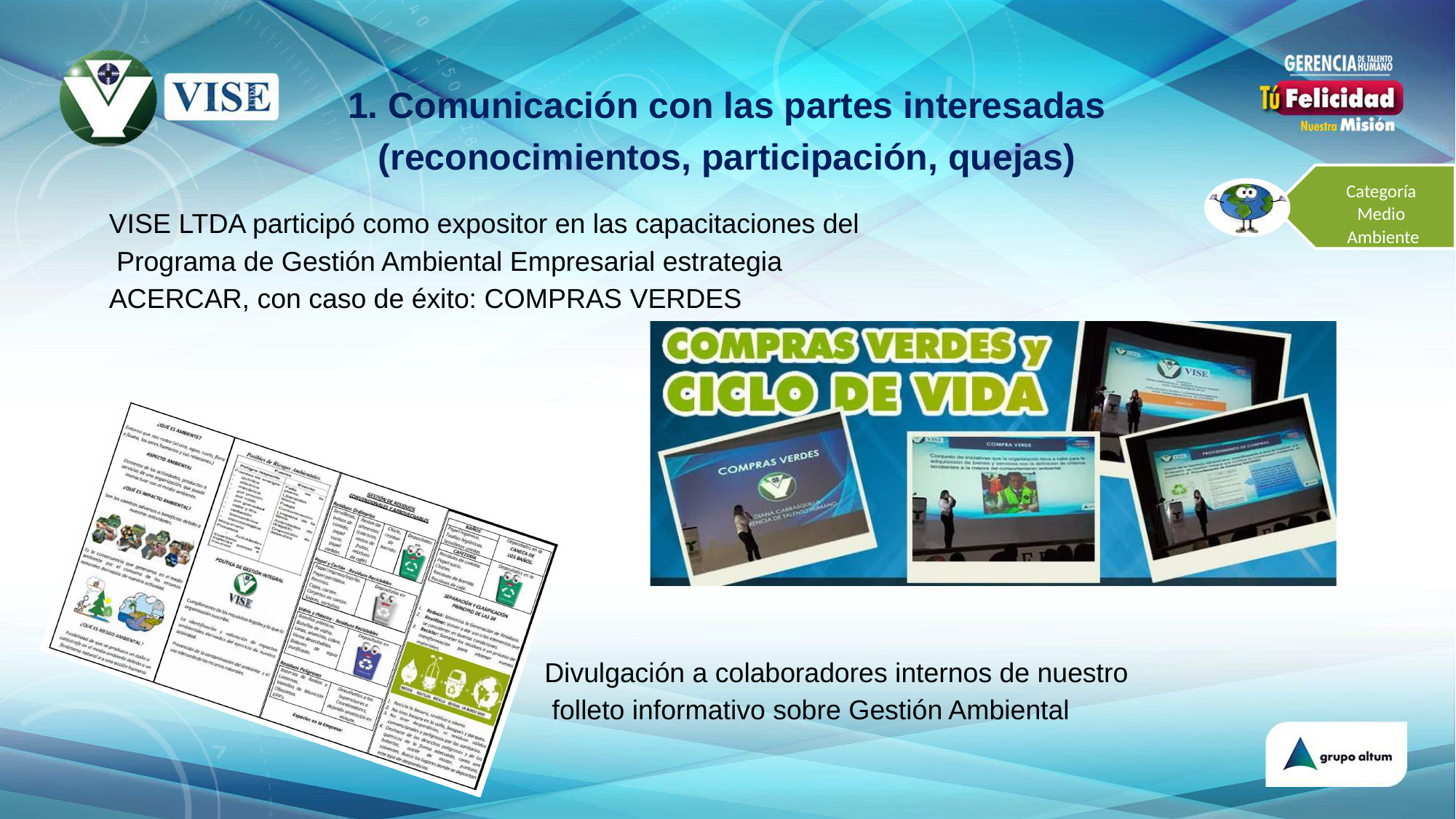

# 1. Comunicación con las partes interesadas  (reconocimientos, participación, quejas)

Categoría  Medio  Ambiente

VISE LTDA participó como expositor en las capacitaciones del  Programa de Gestión Ambiental Empresarial estrategia  ACERCAR, con caso de éxito: COMPRAS VERDES

Divulgación a colaboradores internos de nuestro  folleto informativo sobre Gestión Ambiental